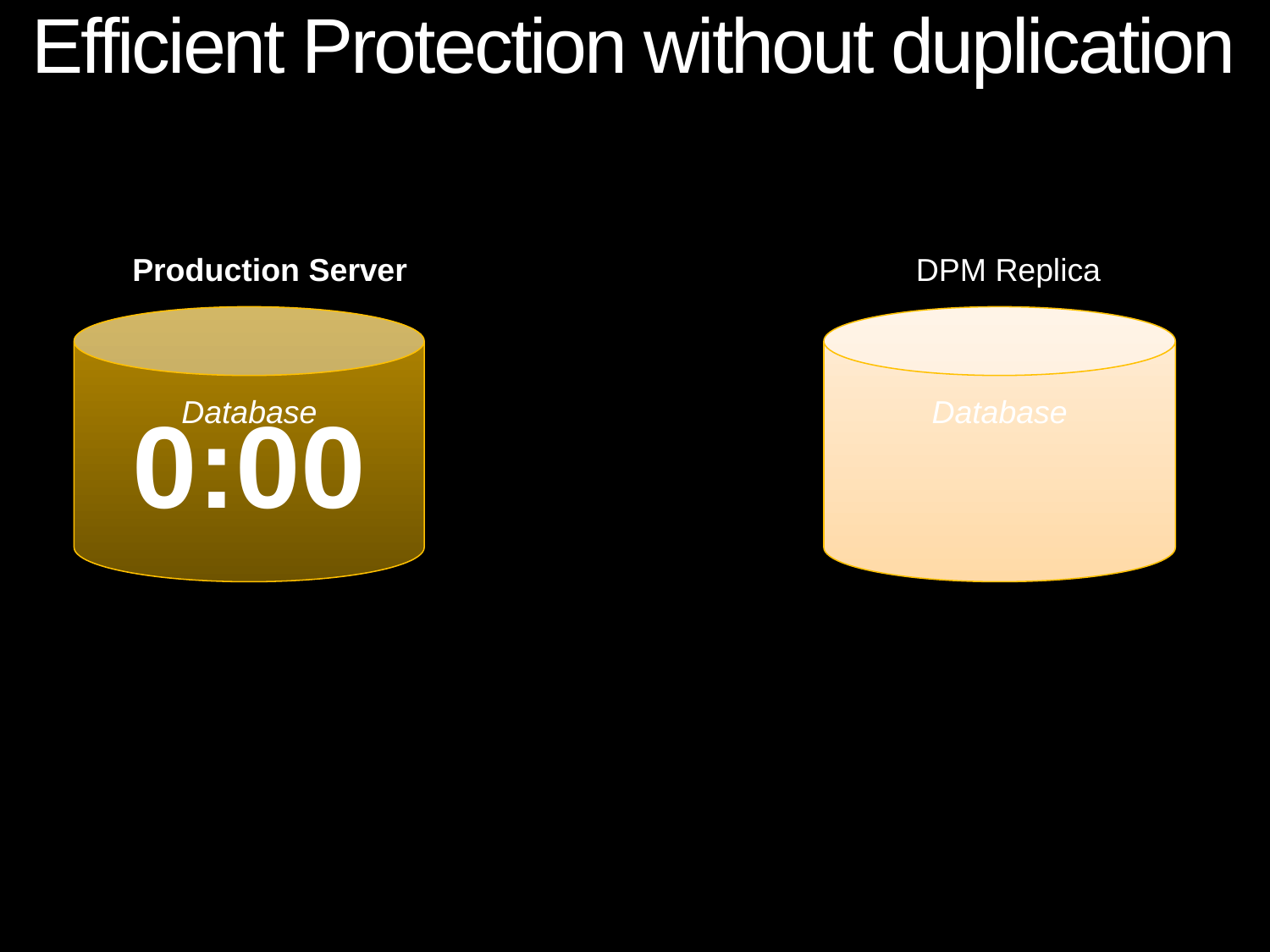

# Efficient Protection without duplication
Production Server
DPM Replica
Database

0:00
Database